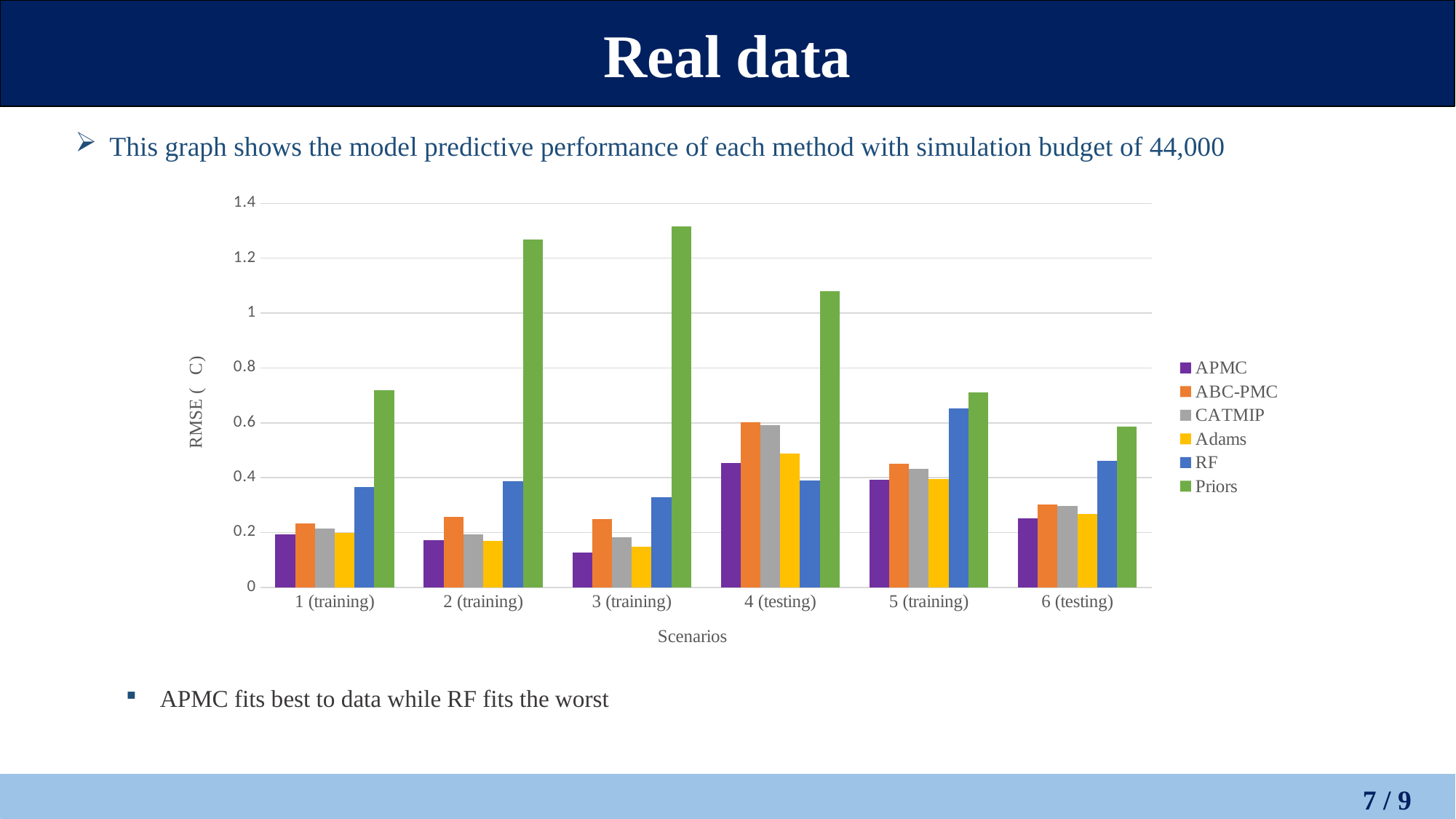

Real data
This graph shows the model predictive performance of each method with simulation budget of 44,000

### Chart

| Category | APMC | ABC-PMC | CATMIP | Adams | RF | Priors |
|---|---|---|---|---|---|---|
| 1 (training) | 0.1935713896296768 | 0.2335436810000344 | 0.2142364370674927 | 0.1990432725124789 | 0.3664071663958703 | 0.7195622935340318 |
| 2 (training) | 0.1713491117711349 | 0.2569544303418287 | 0.1943244240060913 | 0.169012390434824 | 0.3873392219309942 | 1.2675824449685527 |
| 3 (training) | 0.1281301629513118 | 0.248088409969989 | 0.1828776273672306 | 0.1485880083864934 | 0.3281010759096697 | 1.3146052727468507 |
| 4 (testing) | 0.4526434858221833 | 0.6026348996713218 | 0.5924508301706364 | 0.4879862934544055 | 0.3889860793709899 | 1.0807469407252168 |
| 5 (training) | 0.3914197717510994 | 0.4496171373695445 | 0.4327782122607025 | 0.396146311245762 | 0.651283038072921 | 0.7097222145112083 |
| 6 (testing) | 0.2508412716035237 | 0.303117296503694 | 0.296962217810097 | 0.2669750983662454 | 0.4621481680080221 | 0.5847839429789174 |
| APMC fits best to data while RF fits the worst |
| --- |

7 / 9